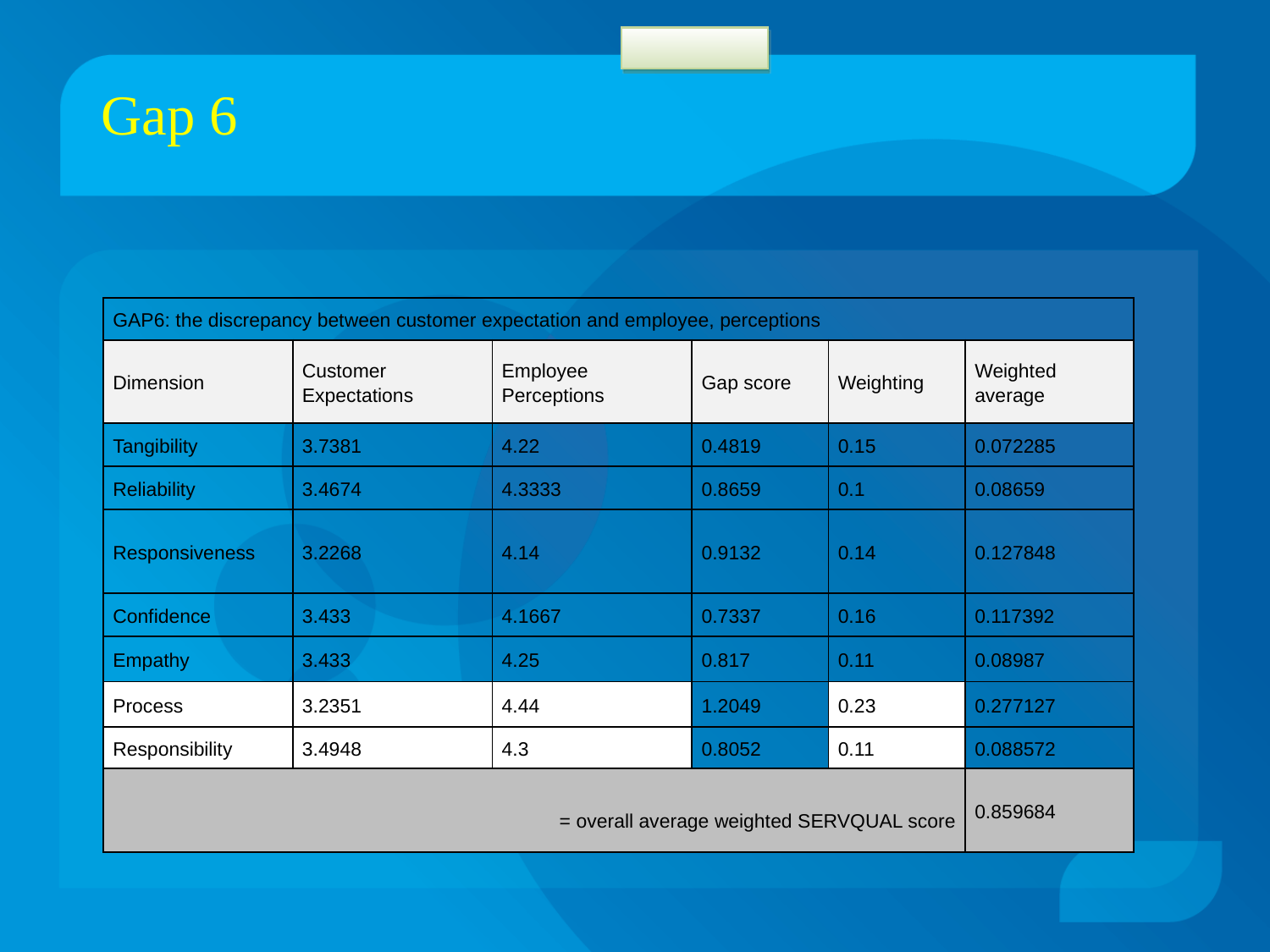

Gap 6
| GAP6: the discrepancy between customer expectation and employee, perceptions |  |  |  |  |  |
| --- | --- | --- | --- | --- | --- |
| Dimension | Customer Expectations | Employee Perceptions | Gap score | Weighting | Weighted average |
| Tangibility | 3.7381 | 4.22 | 0.4819 | 0.15 | 0.072285 |
| Reliability | 3.4674 | 4.3333 | 0.8659 | 0.1 | 0.08659 |
| Responsiveness | 3.2268 | 4.14 | 0.9132 | 0.14 | 0.127848 |
| Confidence | 3.433 | 4.1667 | 0.7337 | 0.16 | 0.117392 |
| Empathy | 3.433 | 4.25 | 0.817 | 0.11 | 0.08987 |
| Process | 3.2351 | 4.44 | 1.2049 | 0.23 | 0.277127 |
| Responsibility | 3.4948 | 4.3 | 0.8052 | 0.11 | 0.088572 |
| overall average weighted SERVQUAL score = |  |  |  |  | 0.859684 |